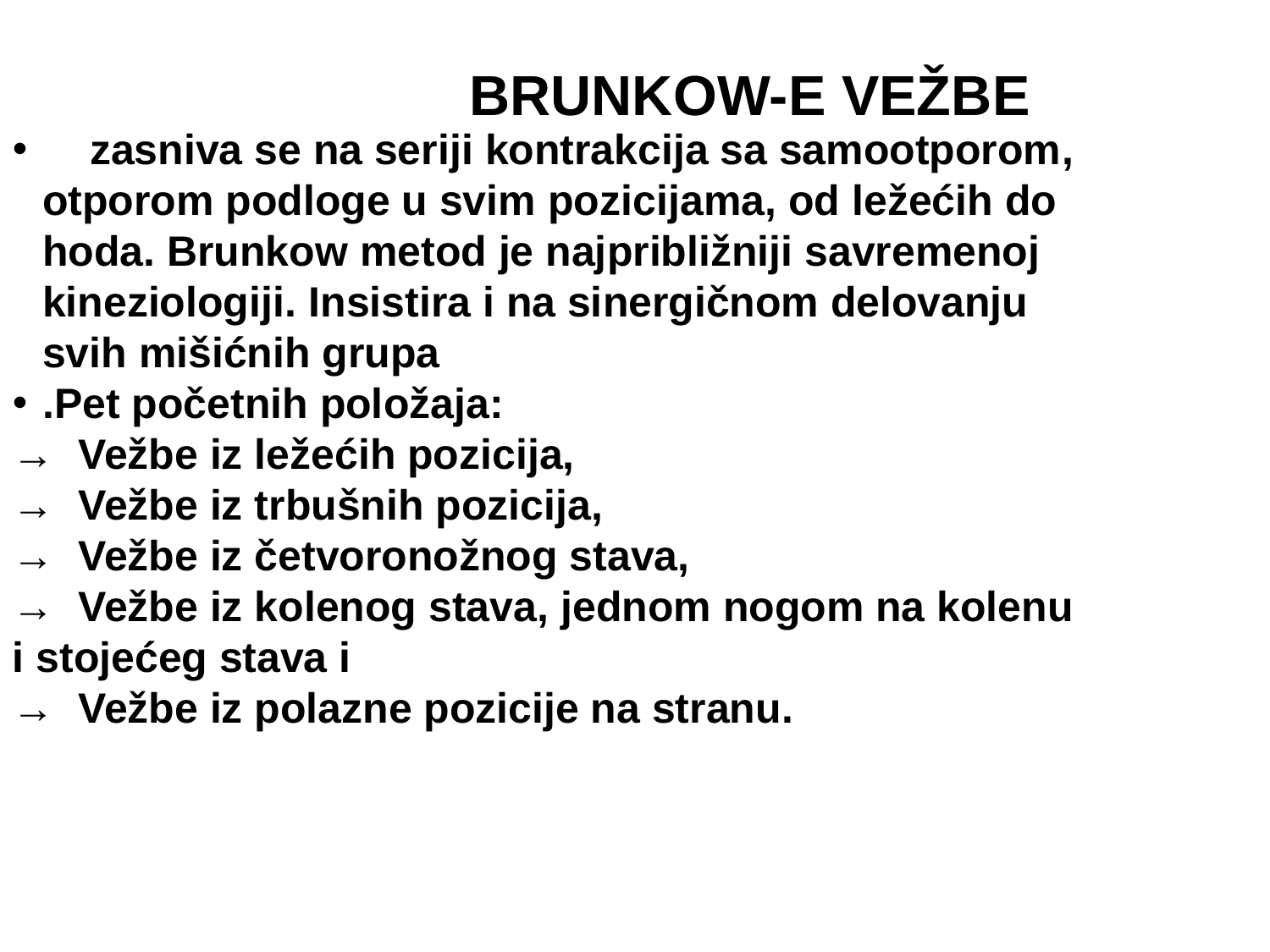

BRUNKOW-E VEŽBE
    zasniva se na seriji kontrakcija sa samootporom, otporom podloge u svim pozicijama, od ležećih do hoda. Brunkow metod je najpribližniji savremenoj kineziologiji. Insistira i na sinergičnom delovanju svih mišićnih grupa
.Pet početnih položaja:
→  Vežbe iz ležećih pozicija,
→  Vežbe iz trbušnih pozicija,
→  Vežbe iz četvoronožnog stava,
→  Vežbe iz kolenog stava, jednom nogom na kolenu i stojećeg stava i
→  Vežbe iz polazne pozicije na stranu.